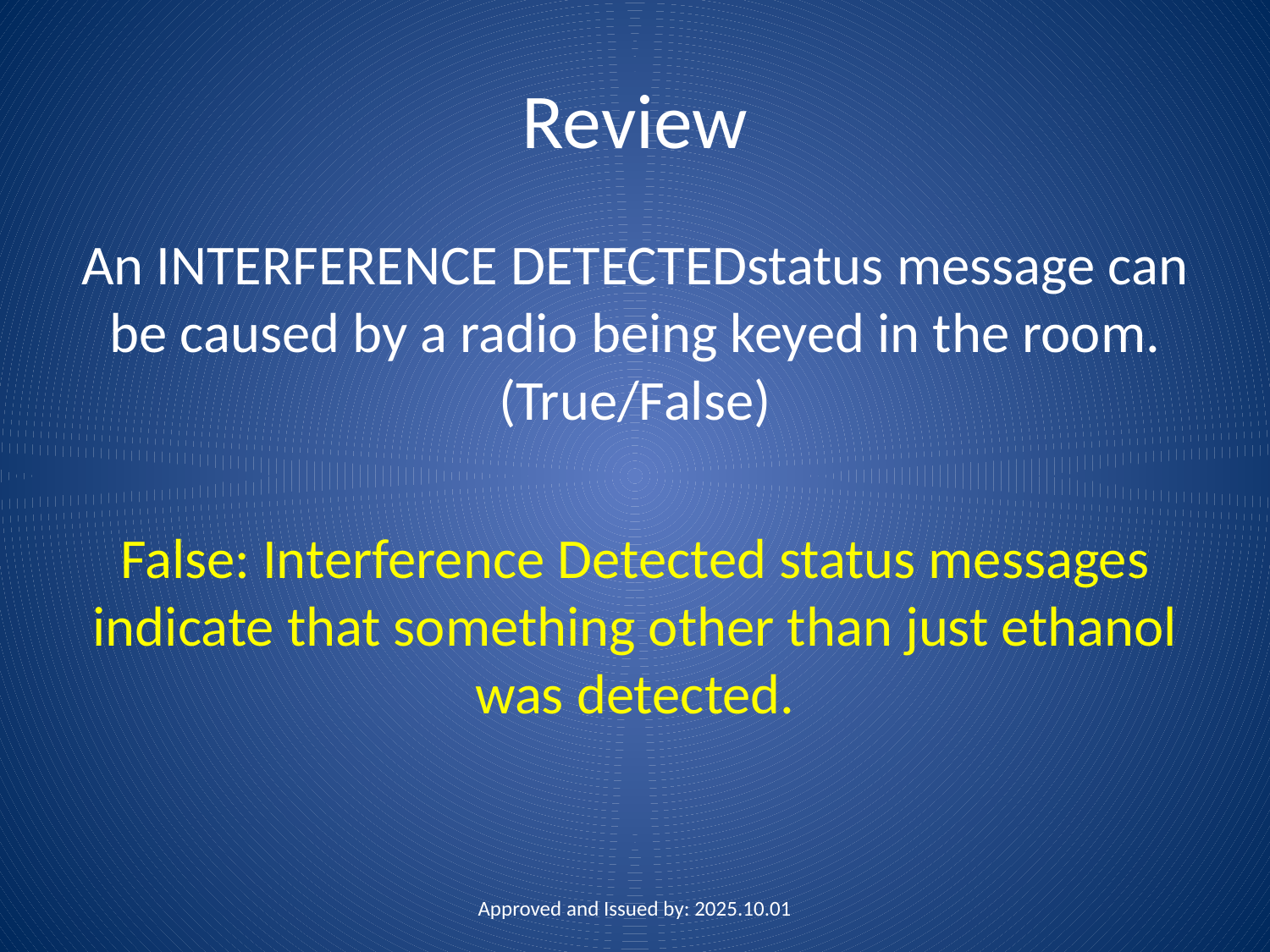

# Review
An INTERFERENCE DETECTEDstatus message can be caused by a radio being keyed in the room. (True/False)

False: Interference Detected status messages indicate that something other than just ethanol was detected.
Approved and Issued by: 2025.10.01